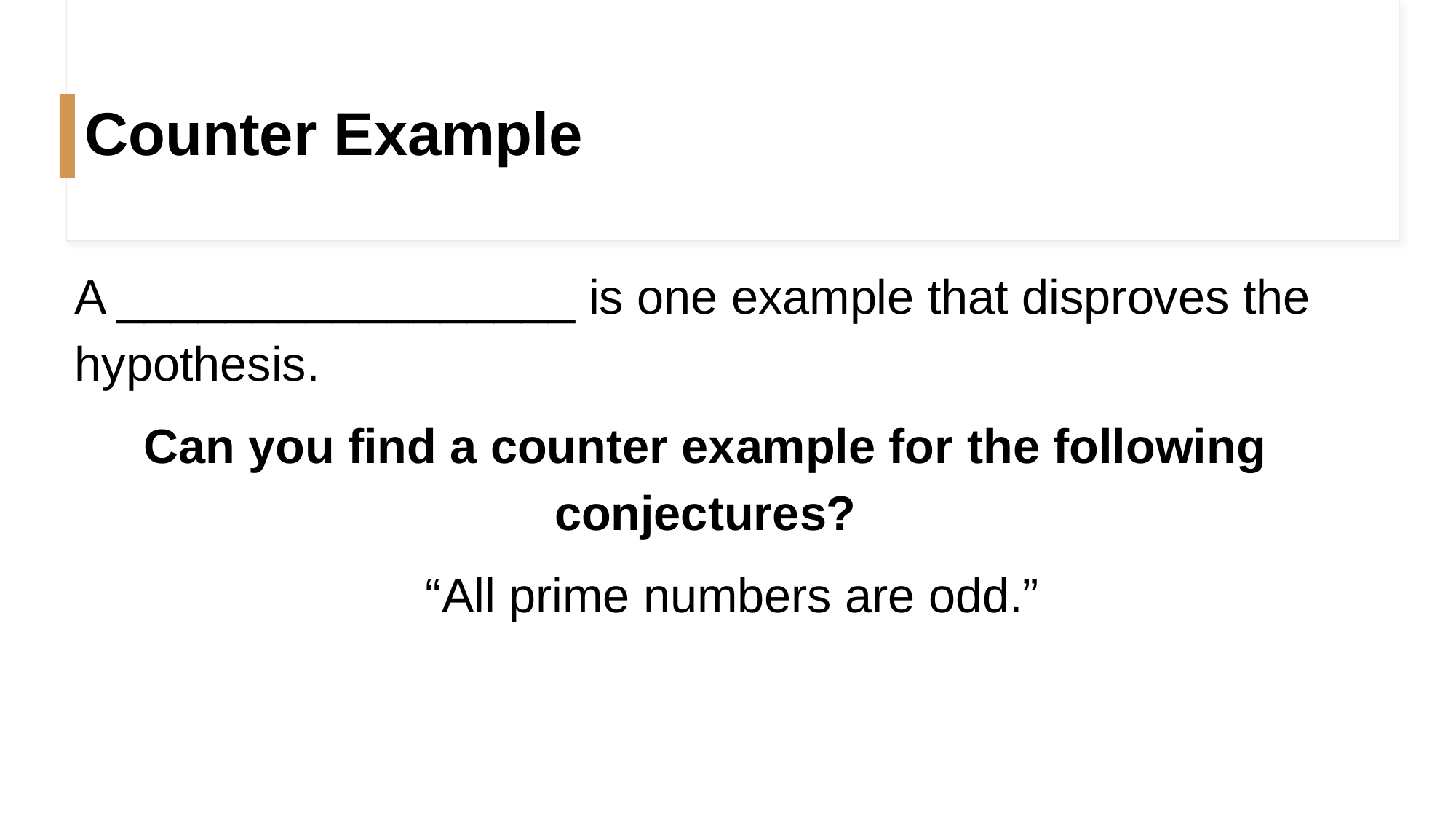

# Counter Example
A _________________ is one example that disproves the hypothesis.
Can you find a counter example for the following conjectures?
“All prime numbers are odd.”